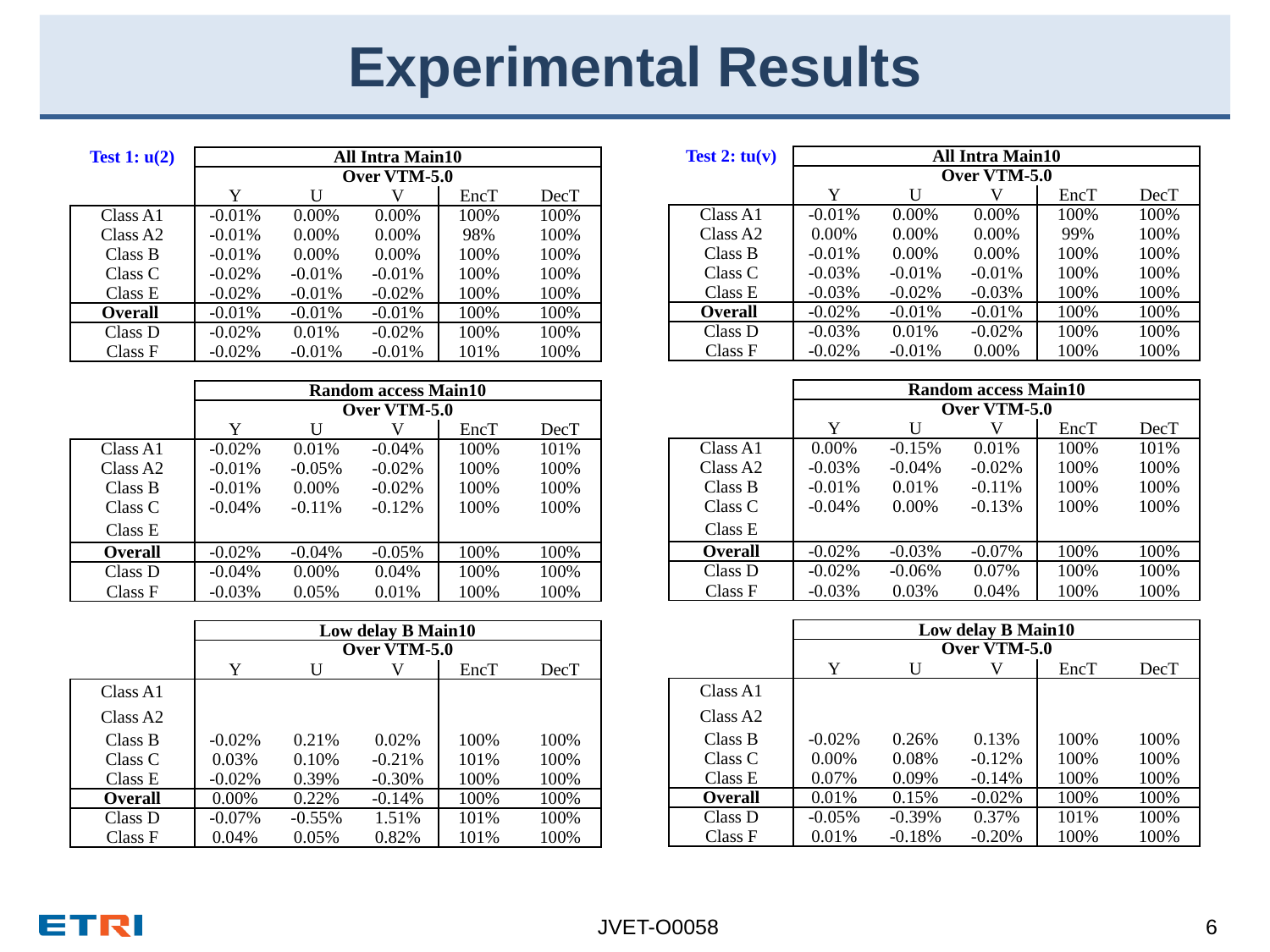

# Experimental Results
| Test 2: tu(v) | All Intra Main10 |  |  |  |  |
| --- | --- | --- | --- | --- | --- |
|  | Over VTM-5.0 |  |  |  |  |
|  | Y | U | V | EncT | DecT |
| Class A1 | -0.01% | 0.00% | 0.00% | 100% | 100% |
| Class A2 | 0.00% | 0.00% | 0.00% | 99% | 100% |
| Class B | -0.01% | 0.00% | 0.00% | 100% | 100% |
| Class C | -0.03% | -0.01% | -0.01% | 100% | 100% |
| Class E | -0.03% | -0.02% | -0.03% | 100% | 100% |
| Overall | -0.02% | -0.01% | -0.01% | 100% | 100% |
| Class D | -0.03% | 0.01% | -0.02% | 100% | 100% |
| Class F | -0.02% | -0.01% | 0.00% | 100% | 100% |
|  |  |  |  |  |  |
|  | Random access Main10 |  |  |  |  |
|  | Over VTM-5.0 |  |  |  |  |
|  | Y | U | V | EncT | DecT |
| Class A1 | 0.00% | -0.15% | 0.01% | 100% | 101% |
| Class A2 | -0.03% | -0.04% | -0.02% | 100% | 100% |
| Class B | -0.01% | 0.01% | -0.11% | 100% | 100% |
| Class C | -0.04% | 0.00% | -0.13% | 100% | 100% |
| Class E |  |  |  |  |  |
| Overall | -0.02% | -0.03% | -0.07% | 100% | 100% |
| Class D | -0.02% | -0.06% | 0.07% | 100% | 100% |
| Class F | -0.03% | 0.03% | 0.04% | 100% | 100% |
|  |  |  |  |  |  |
|  | Low delay B Main10 |  |  |  |  |
|  | Over VTM-5.0 |  |  |  |  |
|  | Y | U | V | EncT | DecT |
| Class A1 |  |  |  |  |  |
| Class A2 |  |  |  |  |  |
| Class B | -0.02% | 0.26% | 0.13% | 100% | 100% |
| Class C | 0.00% | 0.08% | -0.12% | 100% | 100% |
| Class E | 0.07% | 0.09% | -0.14% | 100% | 100% |
| Overall | 0.01% | 0.15% | -0.02% | 100% | 100% |
| Class D | -0.05% | -0.39% | 0.37% | 101% | 100% |
| Class F | 0.01% | -0.18% | -0.20% | 100% | 100% |
| Test 1: u(2) | All Intra Main10 |  |  |  |  |
| --- | --- | --- | --- | --- | --- |
|  | Over VTM-5.0 |  |  |  |  |
|  | Y | U | V | EncT | DecT |
| Class A1 | -0.01% | 0.00% | 0.00% | 100% | 100% |
| Class A2 | -0.01% | 0.00% | 0.00% | 98% | 100% |
| Class B | -0.01% | 0.00% | 0.00% | 100% | 100% |
| Class C | -0.02% | -0.01% | -0.01% | 100% | 100% |
| Class E | -0.02% | -0.01% | -0.02% | 100% | 100% |
| Overall | -0.01% | -0.01% | -0.01% | 100% | 100% |
| Class D | -0.02% | 0.01% | -0.02% | 100% | 100% |
| Class F | -0.02% | -0.01% | -0.01% | 101% | 100% |
|  |  |  |  |  |  |
|  | Random access Main10 |  |  |  |  |
|  | Over VTM-5.0 |  |  |  |  |
|  | Y | U | V | EncT | DecT |
| Class A1 | -0.02% | 0.01% | -0.04% | 100% | 101% |
| Class A2 | -0.01% | -0.05% | -0.02% | 100% | 100% |
| Class B | -0.01% | 0.00% | -0.02% | 100% | 100% |
| Class C | -0.04% | -0.11% | -0.12% | 100% | 100% |
| Class E |  |  |  |  |  |
| Overall | -0.02% | -0.04% | -0.05% | 100% | 100% |
| Class D | -0.04% | 0.00% | 0.04% | 100% | 100% |
| Class F | -0.03% | 0.05% | 0.01% | 100% | 100% |
|  |  |  |  |  |  |
|  | Low delay B Main10 |  |  |  |  |
|  | Over VTM-5.0 |  |  |  |  |
|  | Y | U | V | EncT | DecT |
| Class A1 |  |  |  |  |  |
| Class A2 |  |  |  |  |  |
| Class B | -0.02% | 0.21% | 0.02% | 100% | 100% |
| Class C | 0.03% | 0.10% | -0.21% | 101% | 100% |
| Class E | -0.02% | 0.39% | -0.30% | 100% | 100% |
| Overall | 0.00% | 0.22% | -0.14% | 100% | 100% |
| Class D | -0.07% | -0.55% | 1.51% | 101% | 100% |
| Class F | 0.04% | 0.05% | 0.82% | 101% | 100% |
JVET-O0058
6